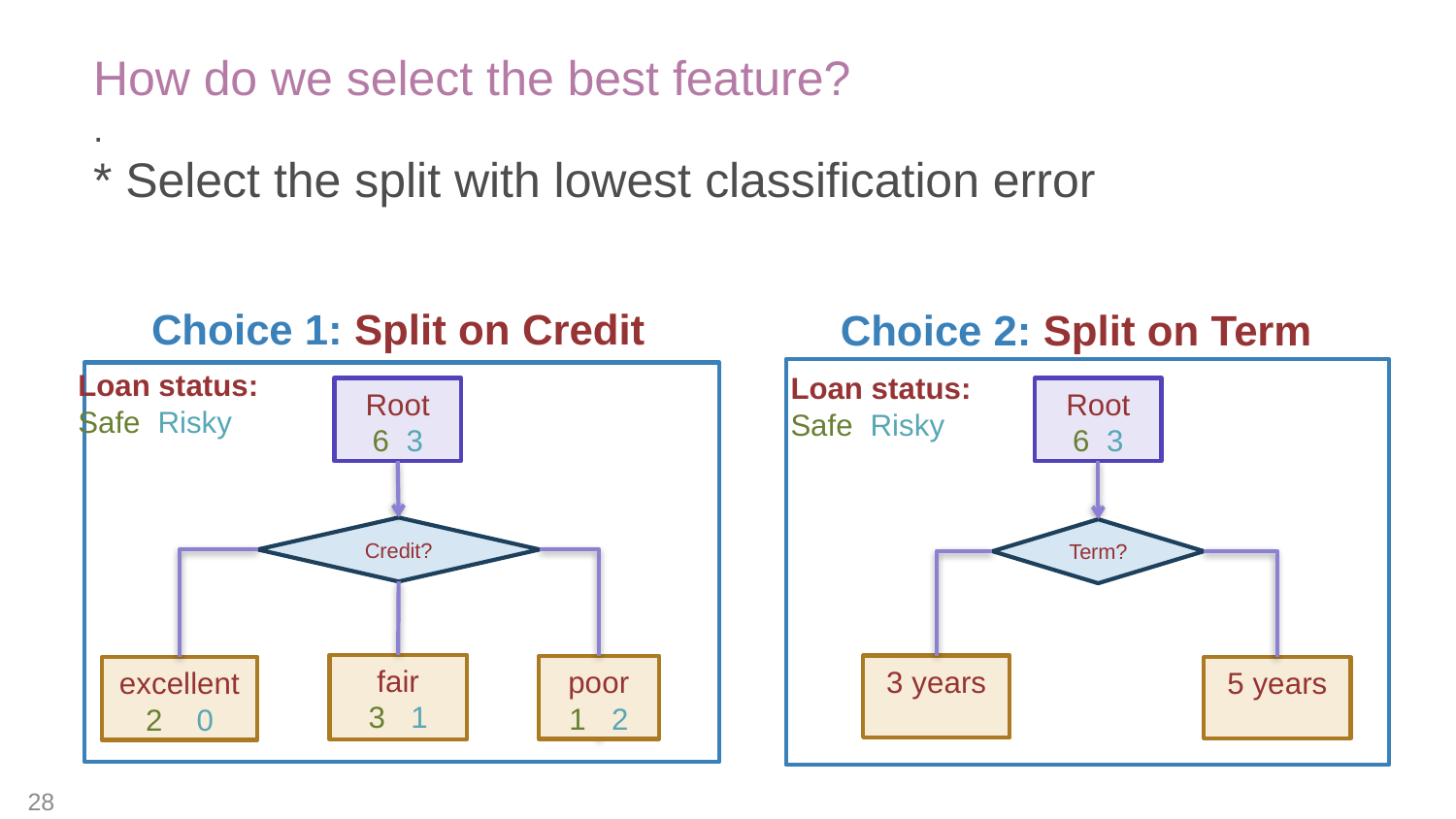

#
How do we select the best feature?
.
* Select the split with lowest classification error
Choice 1: Split on Credit
Choice 2: Split on Term

Loan status:
Safe  Risky
Root
6  3
Term?
3 years
5 years
Loan status:
Safe  Risky

Root
6  3
Credit?
fair
3   1

poor
1   2
excellent
2    0